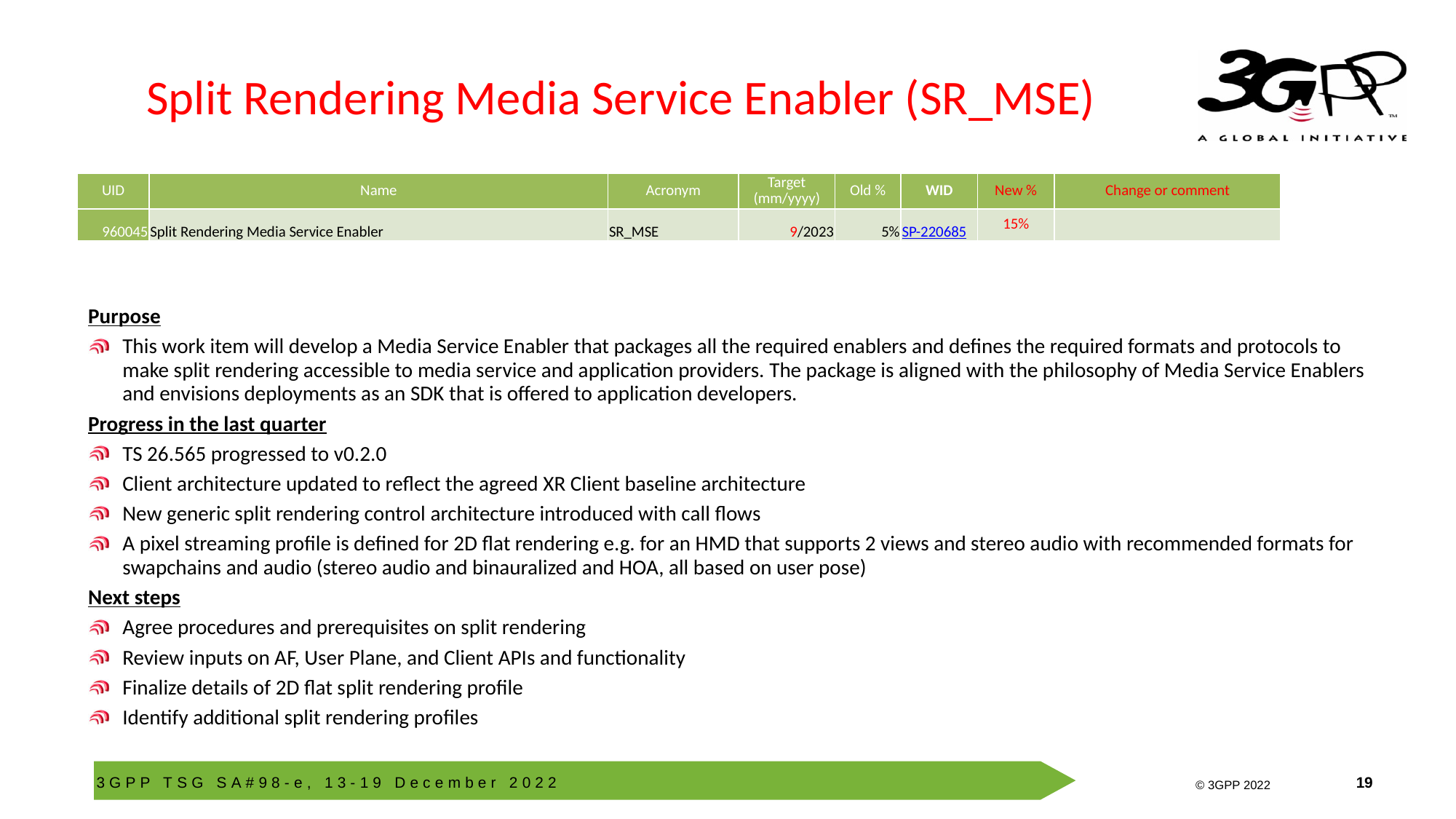

# Split Rendering Media Service Enabler (SR_MSE)
| UID | Name | Acronym | Target (mm/yyyy) | Old % | WID | New % | Change or comment |
| --- | --- | --- | --- | --- | --- | --- | --- |
| 960045 | Split Rendering Media Service Enabler | SR\_MSE | 9/2023 | 5% | SP-220685 | 15% |  |
Purpose
This work item will develop a Media Service Enabler that packages all the required enablers and defines the required formats and protocols to make split rendering accessible to media service and application providers. The package is aligned with the philosophy of Media Service Enablers and envisions deployments as an SDK that is offered to application developers.
Progress in the last quarter
TS 26.565 progressed to v0.2.0
Client architecture updated to reflect the agreed XR Client baseline architecture
New generic split rendering control architecture introduced with call flows
A pixel streaming profile is defined for 2D flat rendering e.g. for an HMD that supports 2 views and stereo audio with recommended formats for swapchains and audio (stereo audio and binauralized and HOA, all based on user pose)
Next steps
Agree procedures and prerequisites on split rendering
Review inputs on AF, User Plane, and Client APIs and functionality
Finalize details of 2D flat split rendering profile
Identify additional split rendering profiles